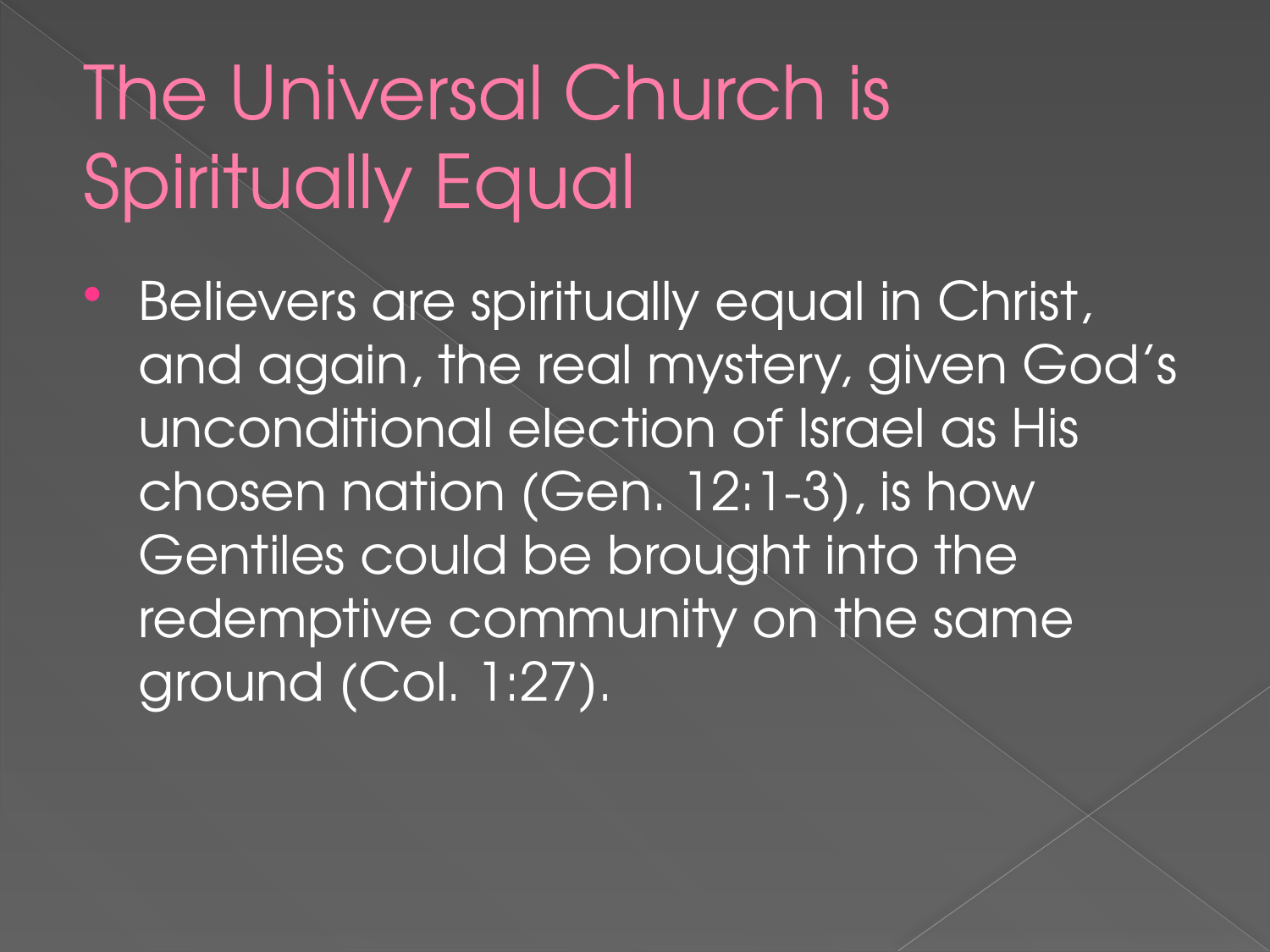

# The Universal Church is Spiritually Equal
Believers are spiritually equal in Christ, and again, the real mystery, given God’s unconditional election of Israel as His chosen nation (Gen. 12:1-3), is how Gentiles could be brought into the redemptive community on the same ground (Col. 1:27).